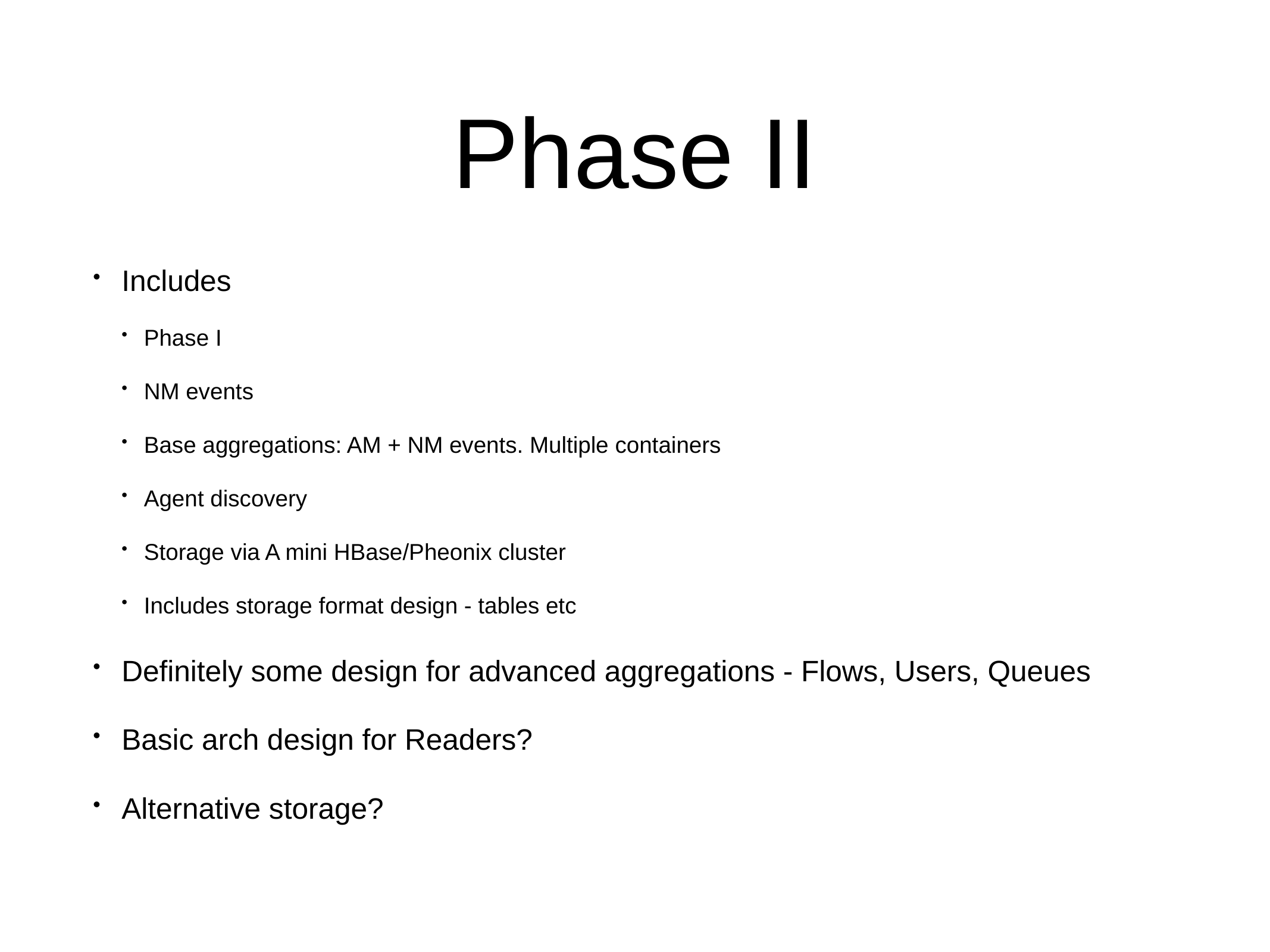

# Phase II
Includes
Phase I
NM events
Base aggregations: AM + NM events. Multiple containers
Agent discovery
Storage via A mini HBase/Pheonix cluster
Includes storage format design - tables etc
Definitely some design for advanced aggregations - Flows, Users, Queues
Basic arch design for Readers?
Alternative storage?
4